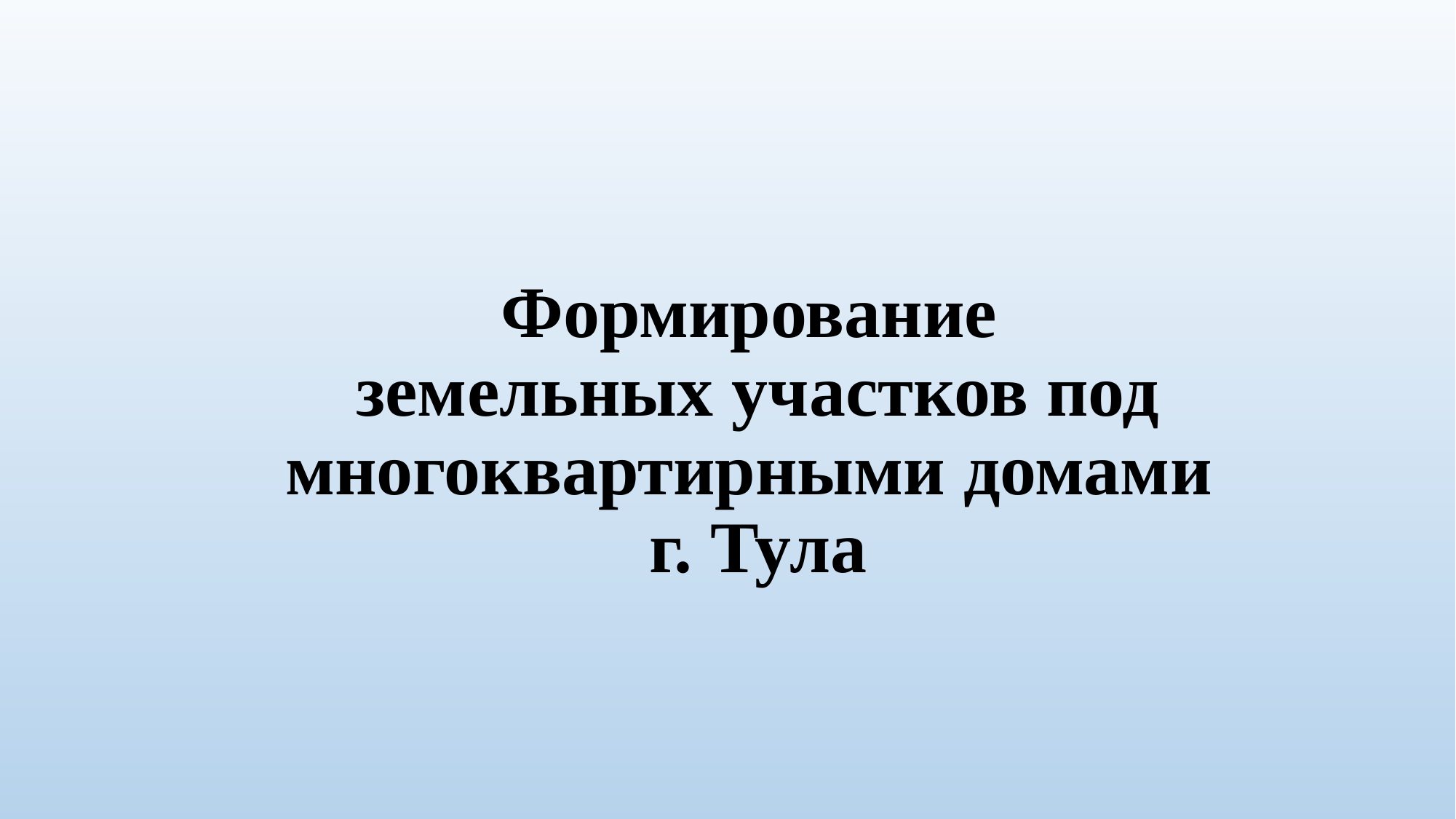

# Формирование земельных участков под многоквартирными домами г. Тула